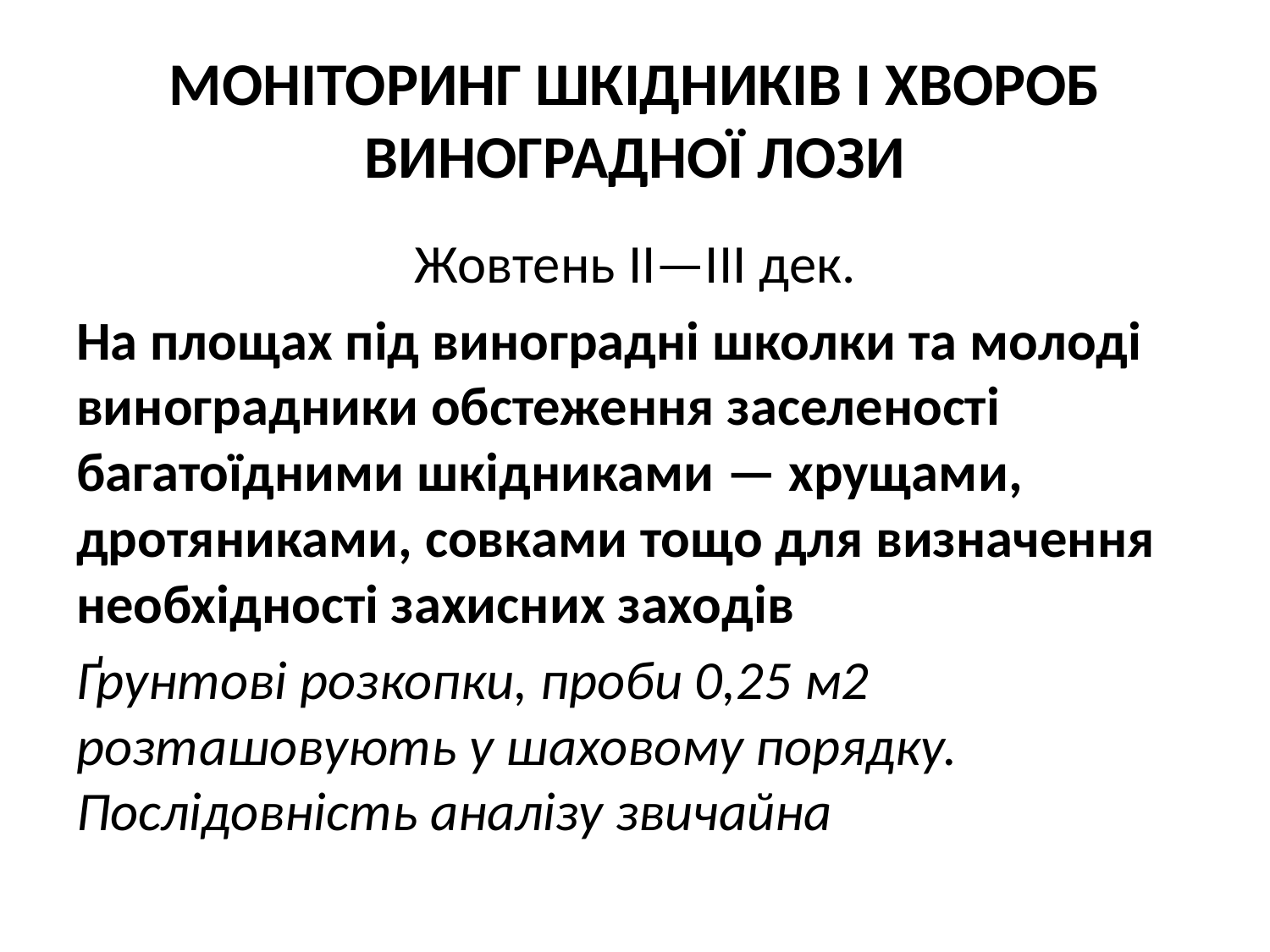

# МОНІТОРИНГ ШКІДНИКІВ І ХВОРОБ ВИНОГРАДНОЇ ЛОЗИ
Жовтень II—III дек.
На площах під виноградні школки та молоді виноградники обстеження заселеності багатоїдними шкідниками — хрущами, дротяниками, совками тощо для визначення необхідності захисних заходів
Ґрунтові розкопки, проби 0,25 м2 розташовують у шаховому порядку. Послідовність аналізу звичайна